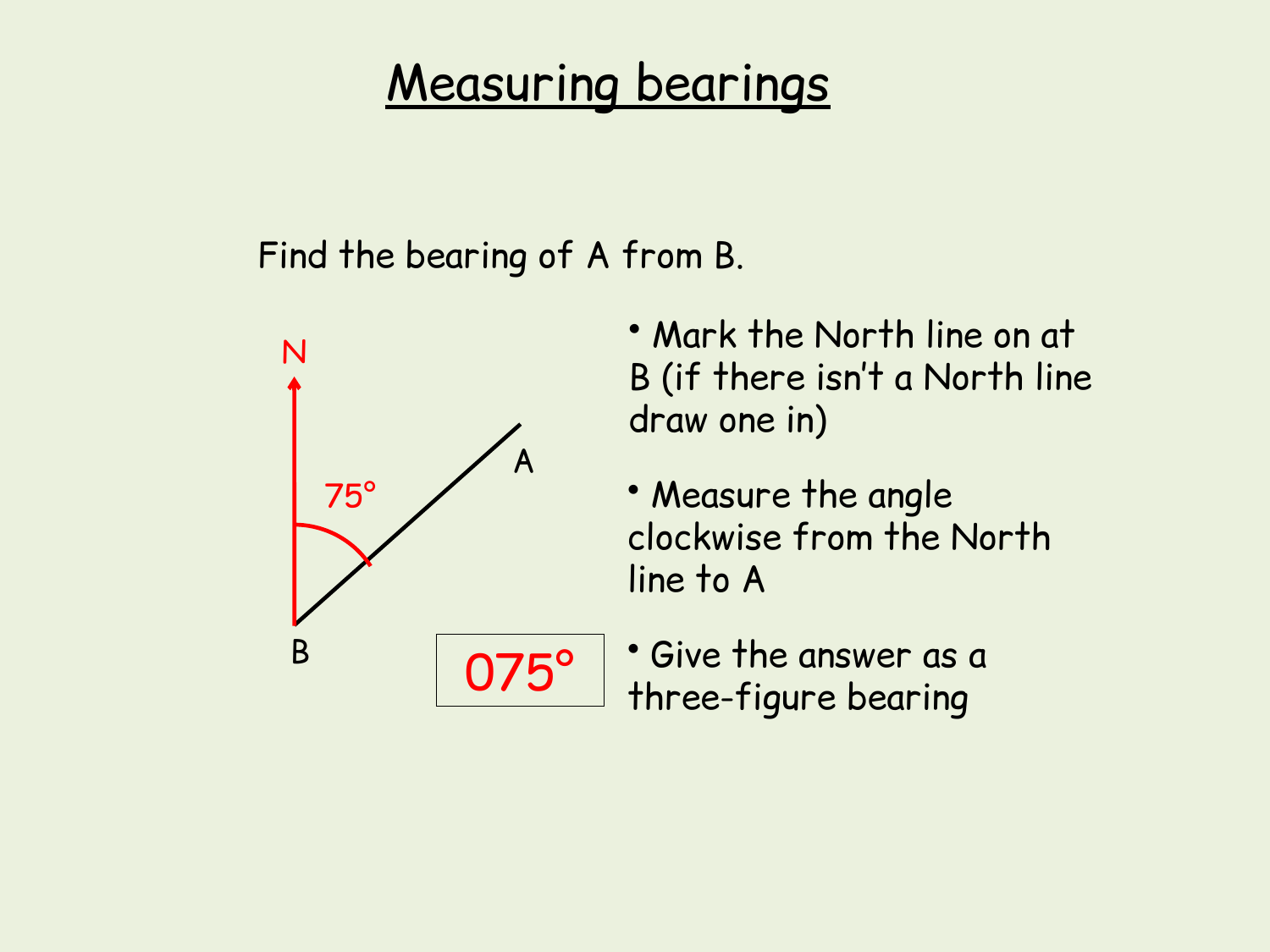

Measuring bearings
Find the bearing of A from B.
 Mark the North line on at B (if there isn’t a North line draw one in)
N
A
 Measure the angle clockwise from the North line to A
75°

B
 Give the answer as a three-figure bearing
075°